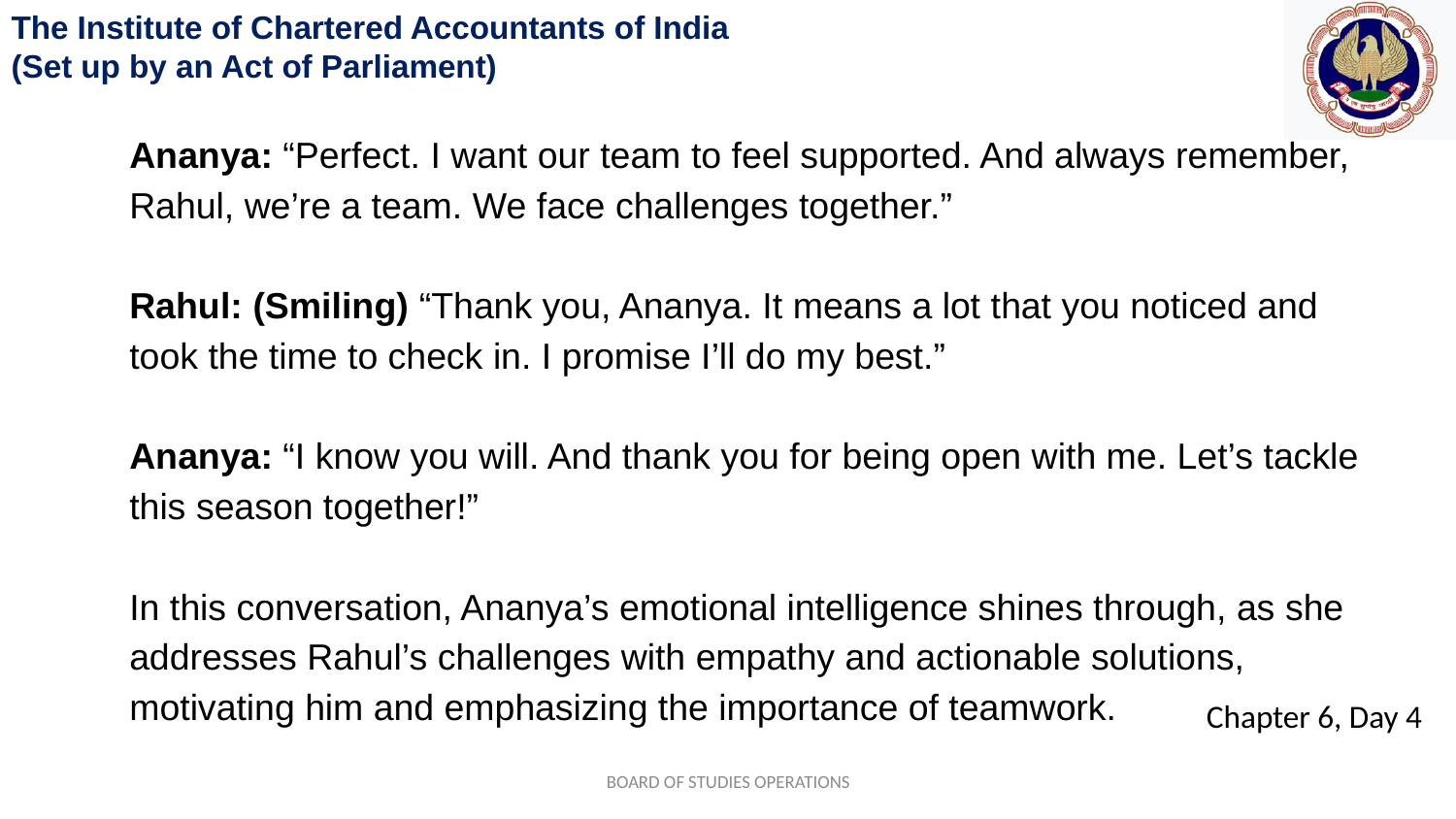

Ananya: “Perfect. I want our team to feel supported. And always remember, Rahul, we’re a team. We face challenges together.”

Rahul: (Smiling) “Thank you, Ananya. It means a lot that you noticed and took the time to check in. I promise I’ll do my best.”

Ananya: “I know you will. And thank you for being open with me. Let’s tackle this season together!”

In this conversation, Ananya’s emotional intelligence shines through, as she addresses Rahul’s challenges with empathy and actionable solutions, motivating him and emphasizing the importance of teamwork.
BOARD OF STUDIES OPERATIONS